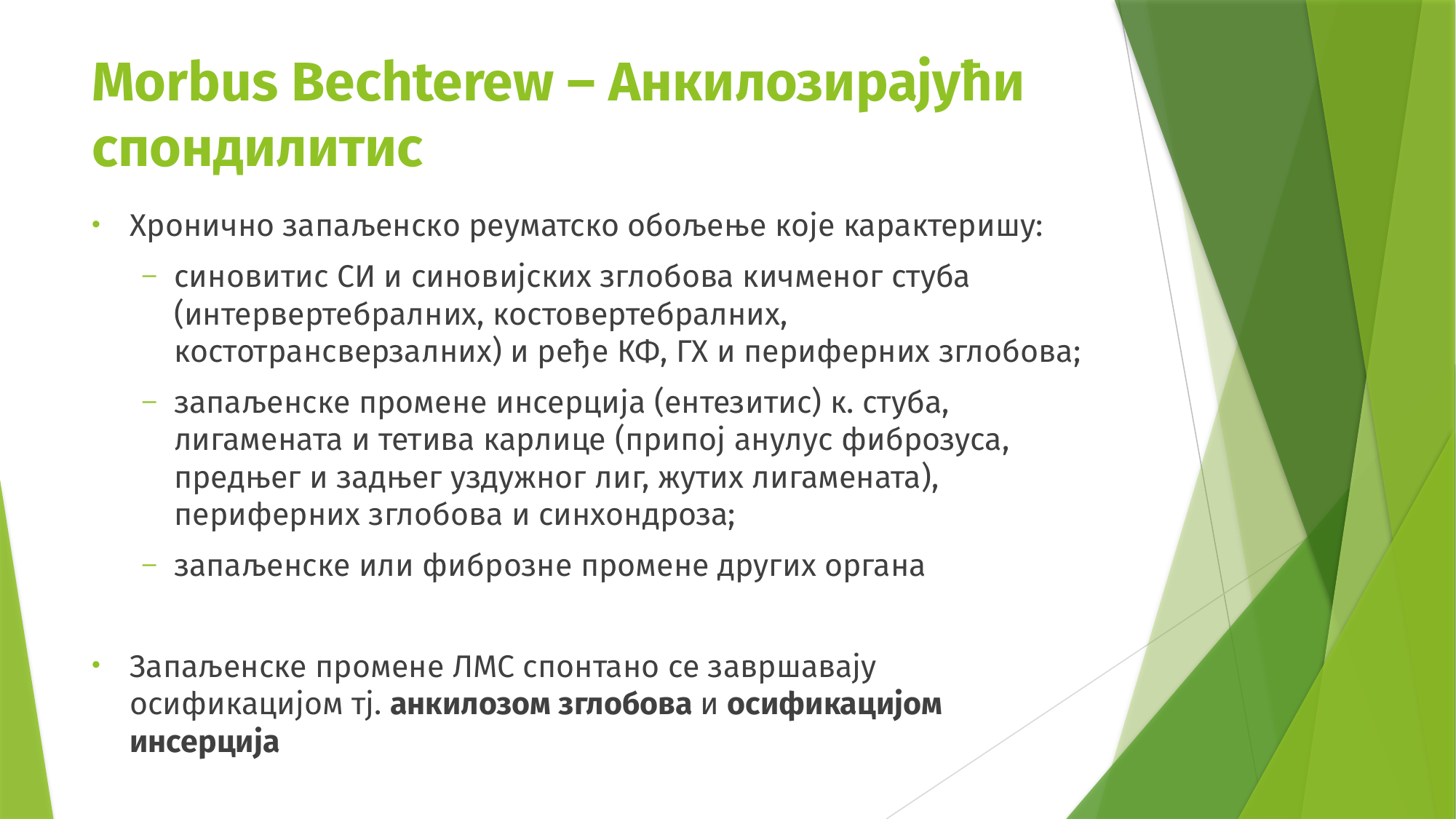

# Morbus Bechterew – Анкилозирајући спондилитис
Хронично запаљенско реуматско обољење које карактеришу:
синовитис СИ и синовијских зглобова кичменог стуба (интервертебралних, костовертебралних, костотрансверзалних) и ређе КФ, ГХ и периферних зглобова;
запаљенске промене инсерција (ентезитис) к. стуба, лигамената и тетива карлице (припој анулус фиброзуса, предњег и задњег уздужног лиг, жутих лигамената), периферних зглобова и синхондроза;
запаљенске или фиброзне промене других органа

Запаљенске промене ЛМС спонтано се завршавају осификацијом тј. aнкилозом зглобова и осификацијом инсерција